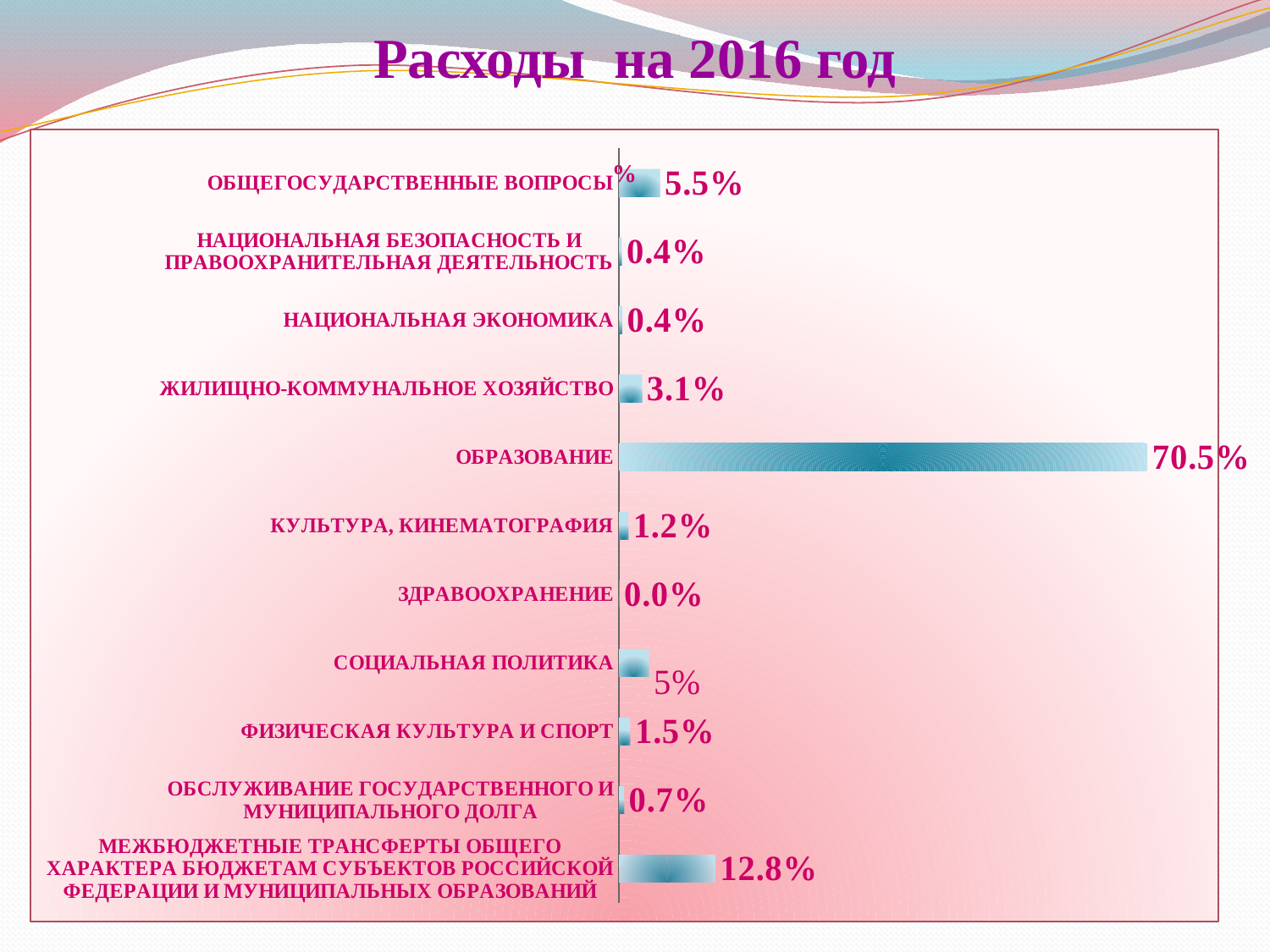

# Расходы  на 2016 год

### Chart:

| Category | % |
|---|---|
| МЕЖБЮДЖЕТНЫЕ ТРАНСФЕРТЫ ОБЩЕГО ХАРАКТЕРА БЮДЖЕТАМ СУБЪЕКТОВ РОССИЙСКОЙ ФЕДЕРАЦИИ И МУНИЦИПАЛЬНЫХ ОБРАЗОВАНИЙ | 0.1283429047925042 |
| ОБСЛУЖИВАНИЕ ГОСУДАРСТВЕННОГО И МУНИЦИПАЛЬНОГО ДОЛГА | 0.006618706927937329 |
| ФИЗИЧЕСКАЯ КУЛЬТУРА И СПОРТ | 0.014716032983575853 |
| СОЦИАЛЬНАЯ ПОЛИТИКА | 0.039656512055290735 |
| ЗДРАВООХРАНЕНИЕ | 0.00024268592069103543 |
| КУЛЬТУРА, КИНЕМАТОГРАФИЯ | 0.012399309059946377 |
| ОБРАЗОВАНИЕ | 0.7051858936646488 |
| ЖИЛИЩНО-КОММУНАЛЬНОЕ ХОЗЯЙСТВО | 0.030629610673979846 |
| НАЦИОНАЛЬНАЯ ЭКОНОМИКА | 0.004093758484354945 |
| НАЦИОНАЛЬНАЯ БЕЗОПАСНОСТЬ И ПРАВООХРАНИТЕЛЬНАЯ ДЕЯТЕЛЬНОСТЬ | 0.0035286091621348006 |
| ОБЩЕГОСУДАРСТВЕННЫЕ ВОПРОСЫ | 0.054585976274936145 |